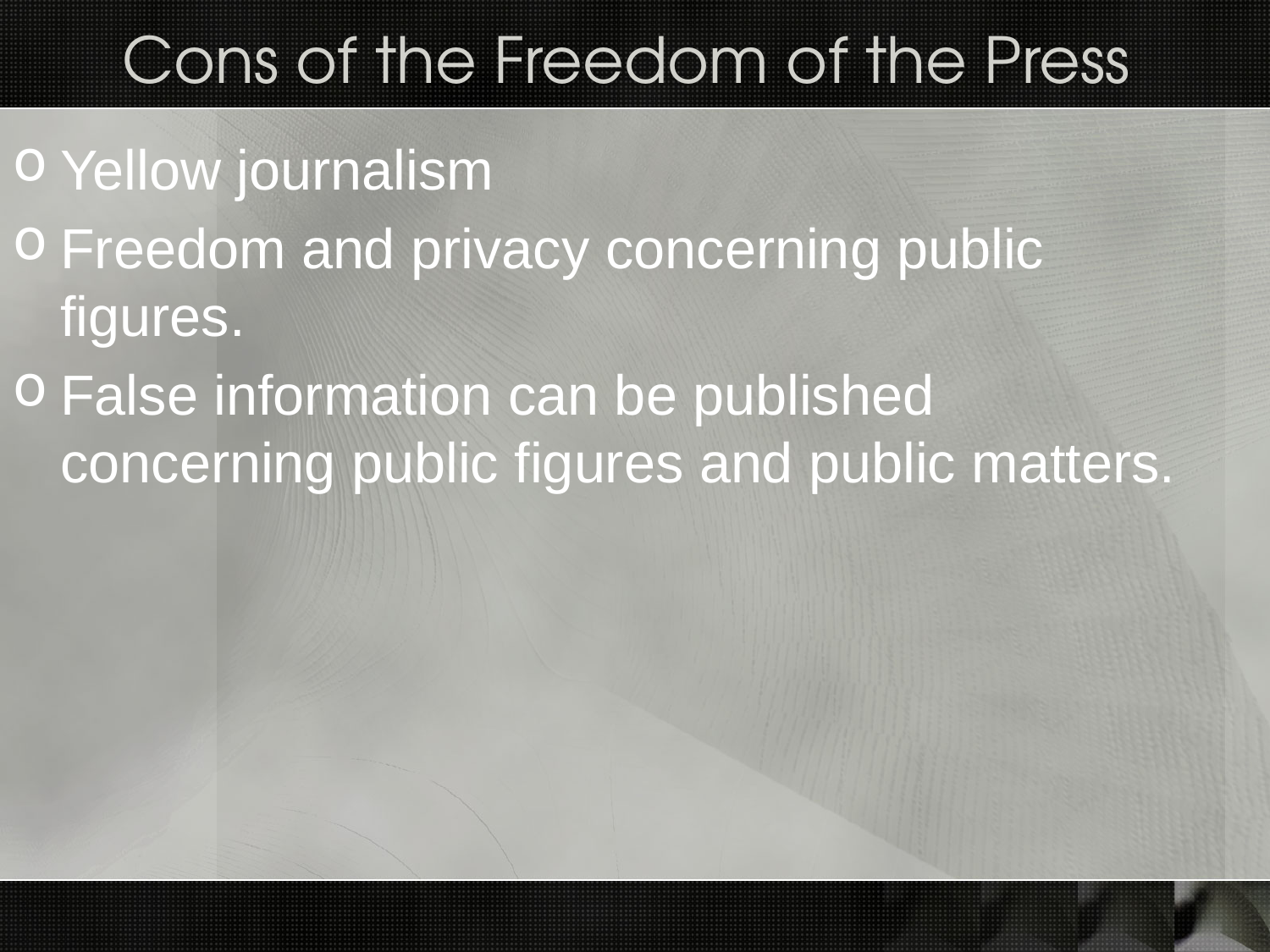

# Cons of the Freedom of the Press
Yellow journalism
Freedom and privacy concerning public figures.
False information can be published concerning public figures and public matters.